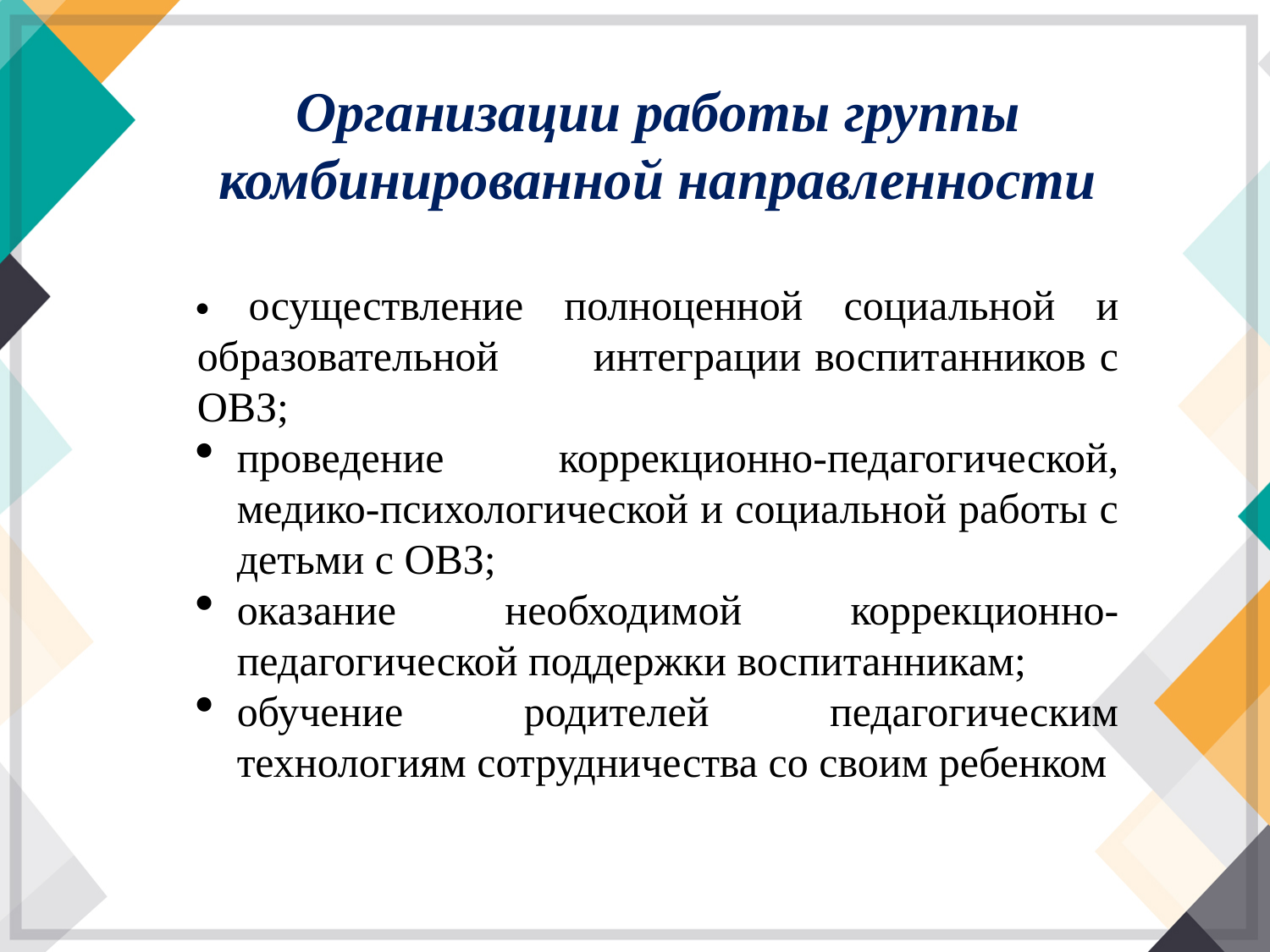

Организации работы группы комбинированной направленности

• осуществление полноценной социальной и образовательной       интеграции воспитанников с ОВЗ;
проведение коррекционно-педагогической, медико-психологической и социальной работы с детьми с ОВЗ;
оказание необходимой коррекционно-педагогической поддержки воспитанникам;
обучение родителей педагогическим технологиям сотрудничества со своим ребенком